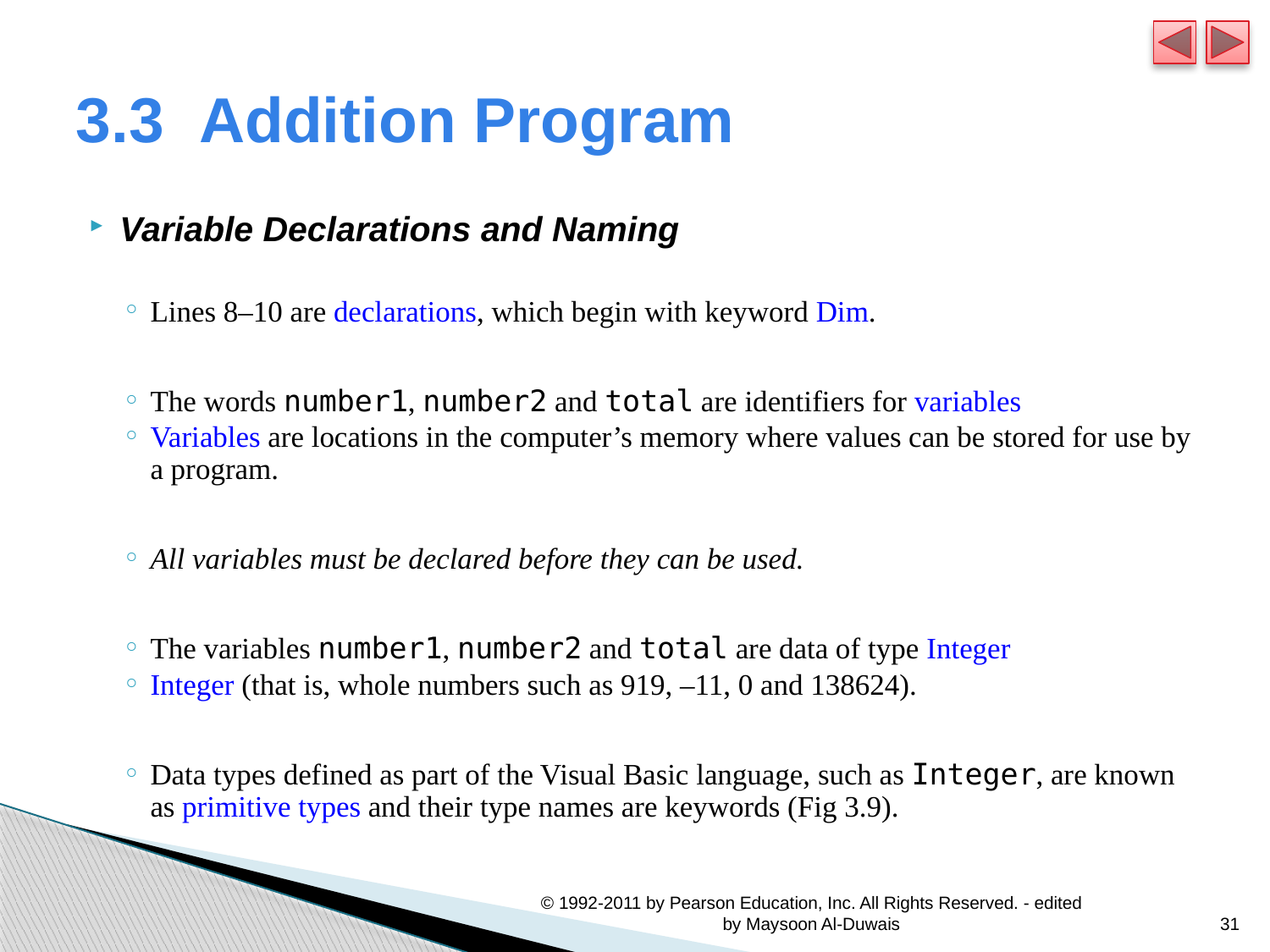

# 3.3  Addition Program
Variable Declarations and Naming

Lines 8–10 are declarations, which begin with keyword Dim.

The words number1, number2 and total are identifiers for variables
Variables are locations in the computer’s memory where values can be stored for use by a program.

All variables must be declared before they can be used.

The variables number1, number2 and total are data of type Integer
Integer (that is, whole numbers such as 919, –11, 0 and 138624).

Data types defined as part of the Visual Basic language, such as Integer, are known as primitive types and their type names are keywords (Fig 3.9).
© 1992-2011 by Pearson Education, Inc. All Rights Reserved. - edited by Maysoon Al-Duwais
31